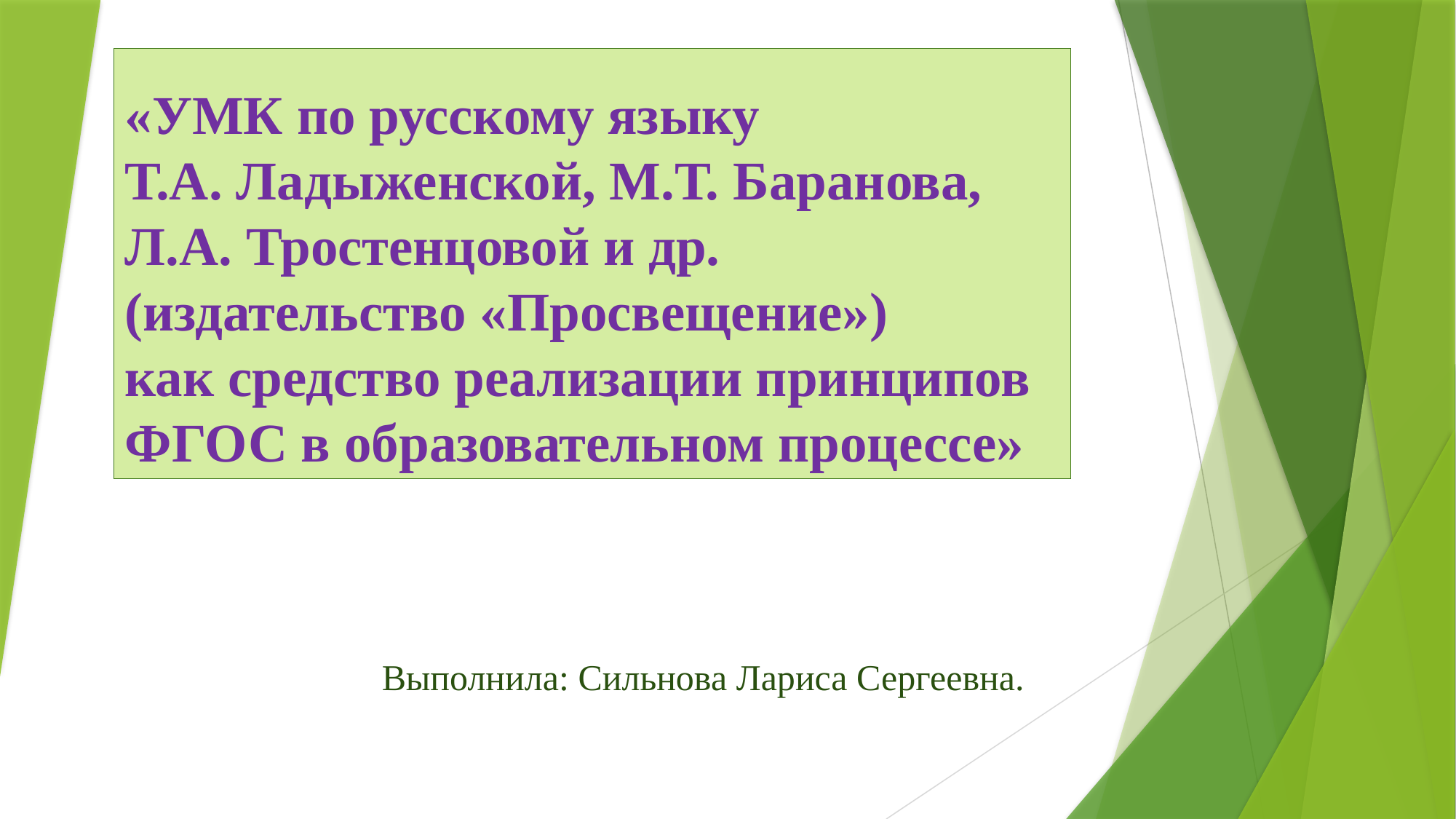

# «УМК по русскому языку Т.А. Ладыженской, М.Т. Баранова, Л.А. Тростенцовой и др. (издательство «Просвещение») как средство реализации принципов ФГОС в образовательном процессе»

Выполнила: Сильнова Лариса Сергеевна.